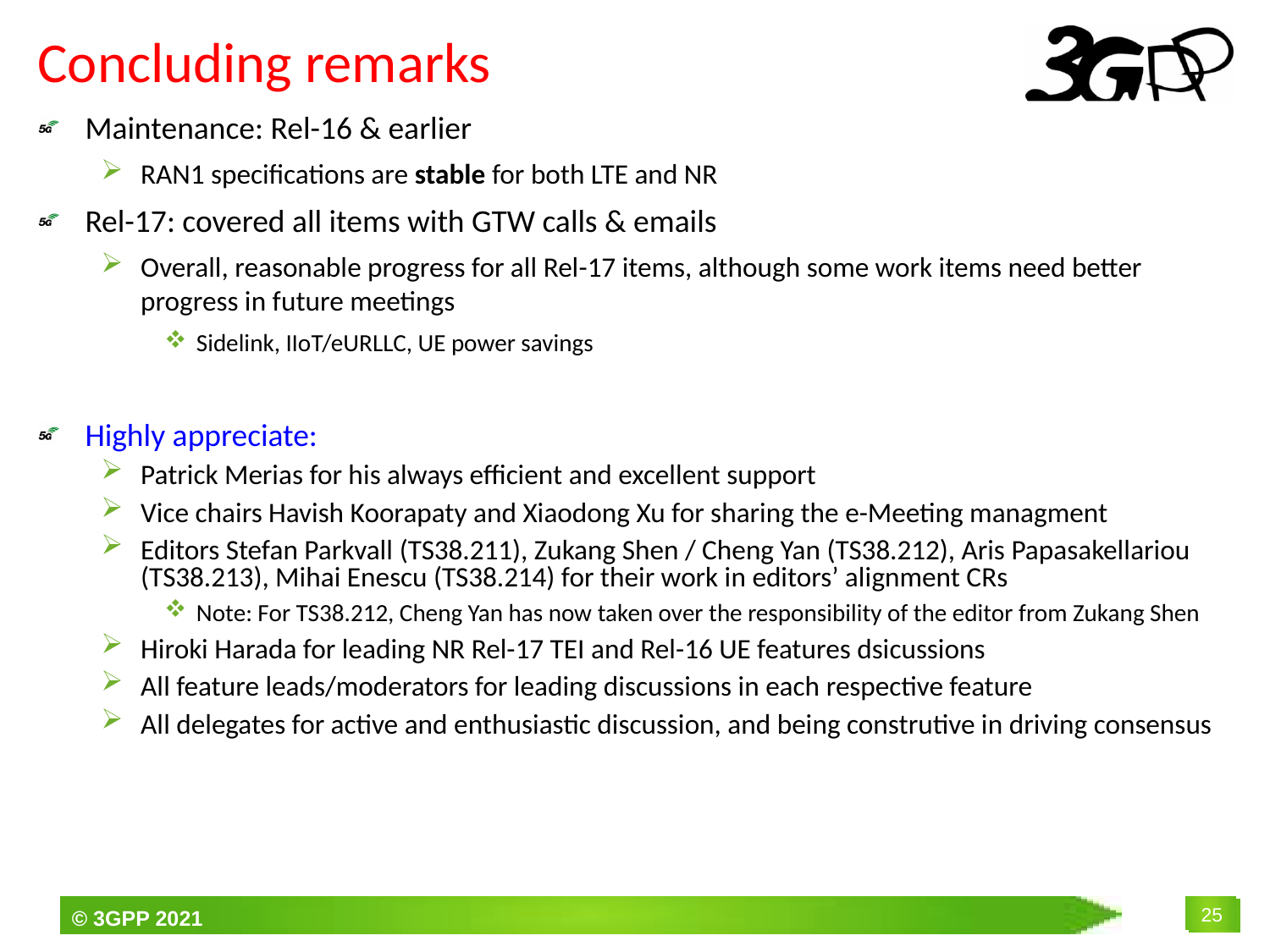

# Concluding remarks
Maintenance: Rel-16 & earlier
RAN1 specifications are stable for both LTE and NR
Rel-17: covered all items with GTW calls & emails
Overall, reasonable progress for all Rel-17 items, although some work items need better progress in future meetings
Sidelink, IIoT/eURLLC, UE power savings

Highly appreciate:
Patrick Merias for his always efficient and excellent support
Vice chairs Havish Koorapaty and Xiaodong Xu for sharing the e-Meeting managment
Editors Stefan Parkvall (TS38.211), Zukang Shen / Cheng Yan (TS38.212), Aris Papasakellariou (TS38.213), Mihai Enescu (TS38.214) for their work in editors’ alignment CRs
Note: For TS38.212, Cheng Yan has now taken over the responsibility of the editor from Zukang Shen
Hiroki Harada for leading NR Rel-17 TEI and Rel-16 UE features dsicussions
All feature leads/moderators for leading discussions in each respective feature
All delegates for active and enthusiastic discussion, and being construtive in driving consensus